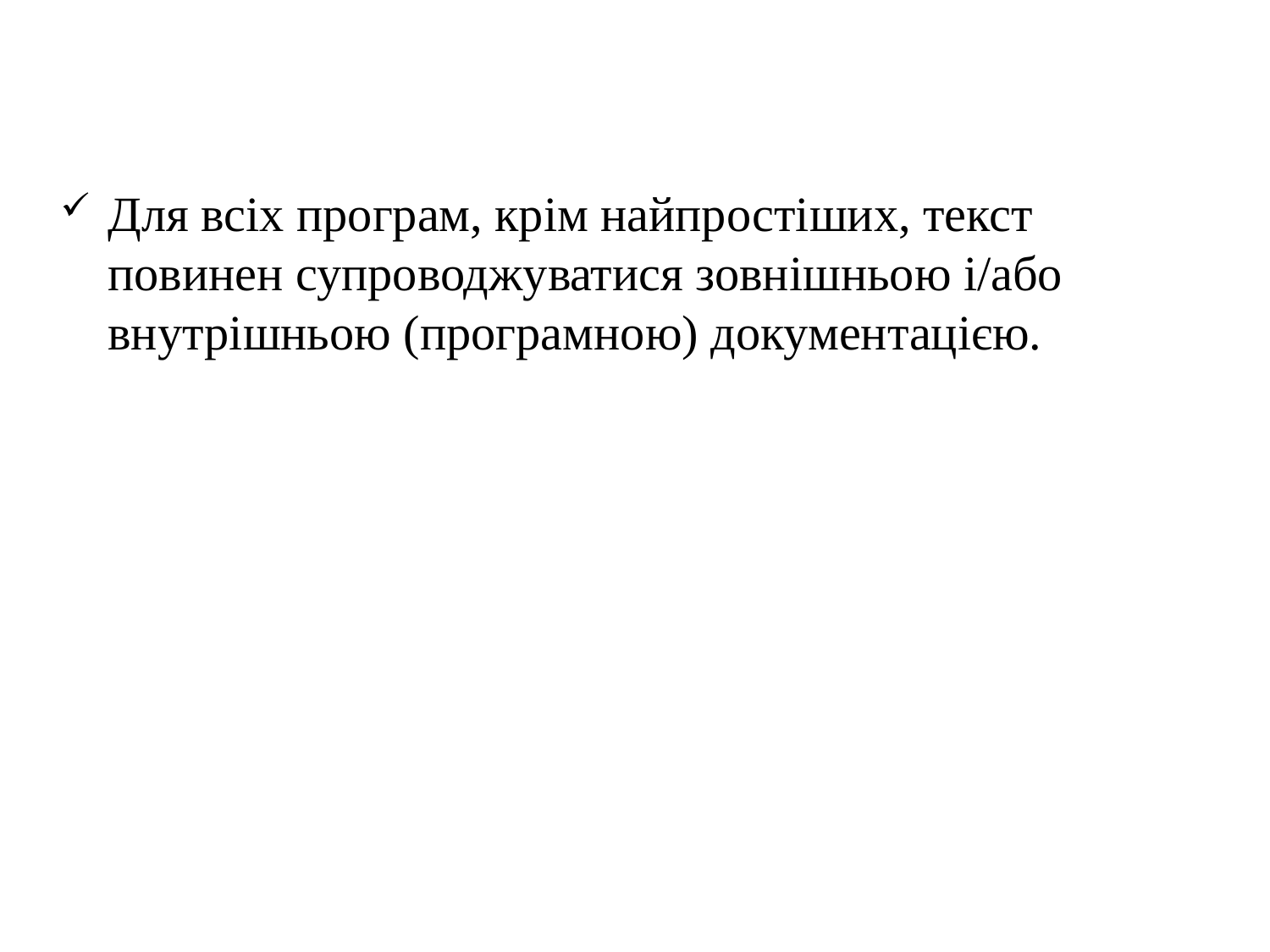

Для всіх програм, крім найпростіших, текст повинен супроводжуватися зовнішньою і/або внутрішньою (програмною) документацією.